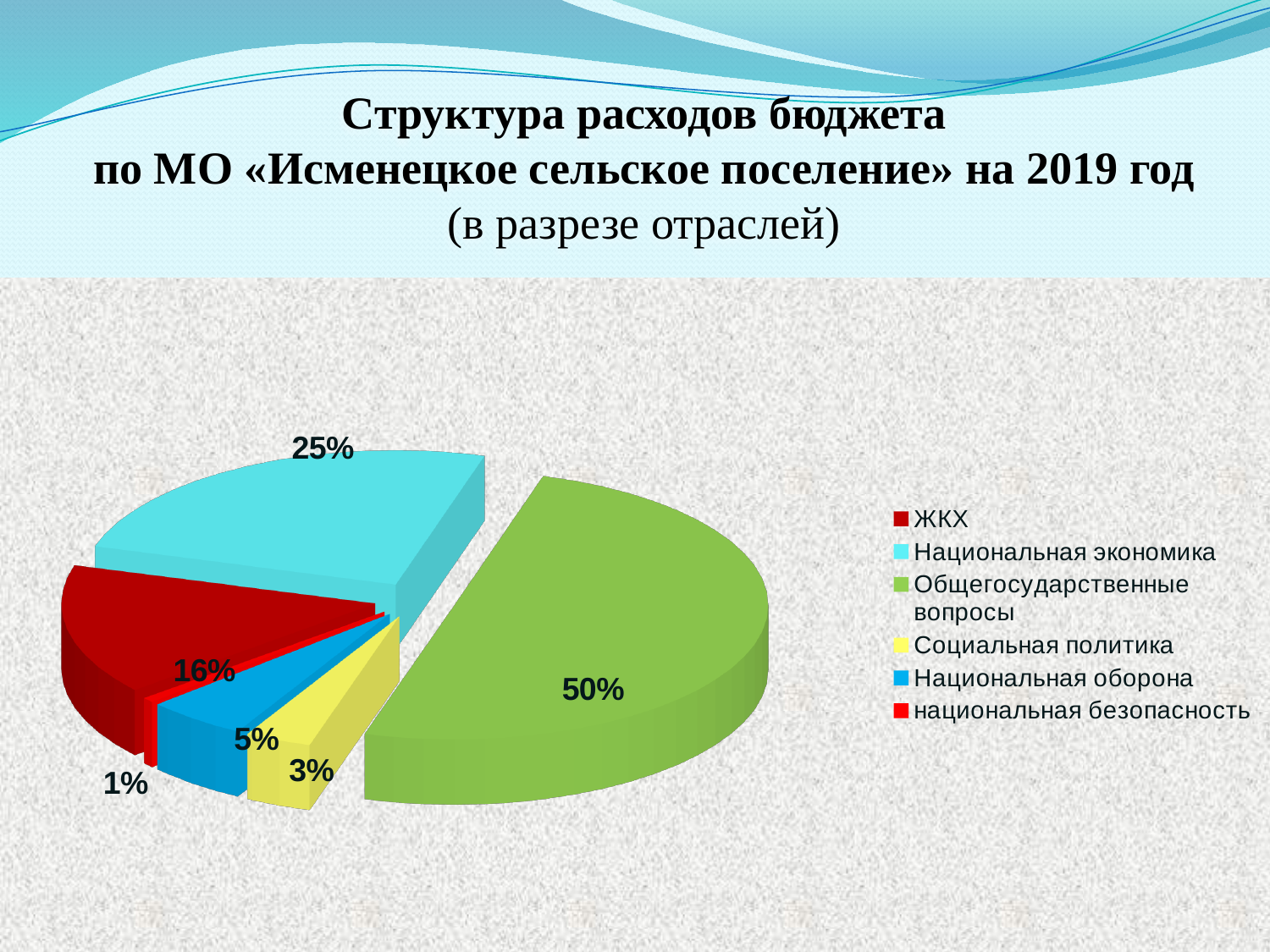

# Структура расходов бюджета по МО «Исменецкое сельское поселение» на 2019 год (в разрезе отраслей)

[unsupported chart]